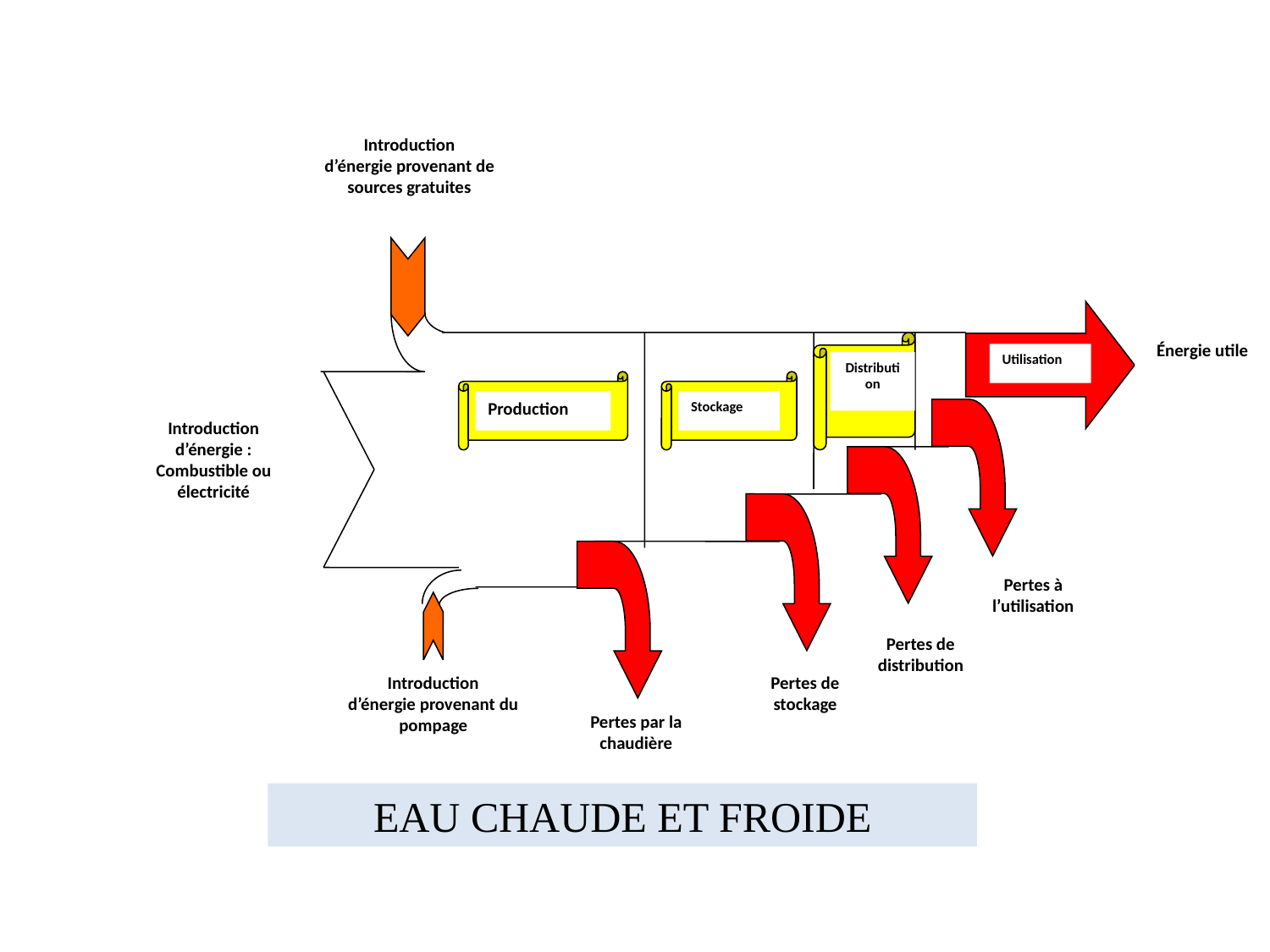

Introduction d’énergie provenant de sources gratuites

Énergie utile
Utilisation
Distribution

Introduction d’énergie : Combustible ou électricité

Pertes à l’utilisation

Pertes de distribution
Introduction d’énergie provenant du pompage
Pertes de stockage
Pertes par la chaudière

Production
Stockage

EAU CHAUDE ET FROIDE